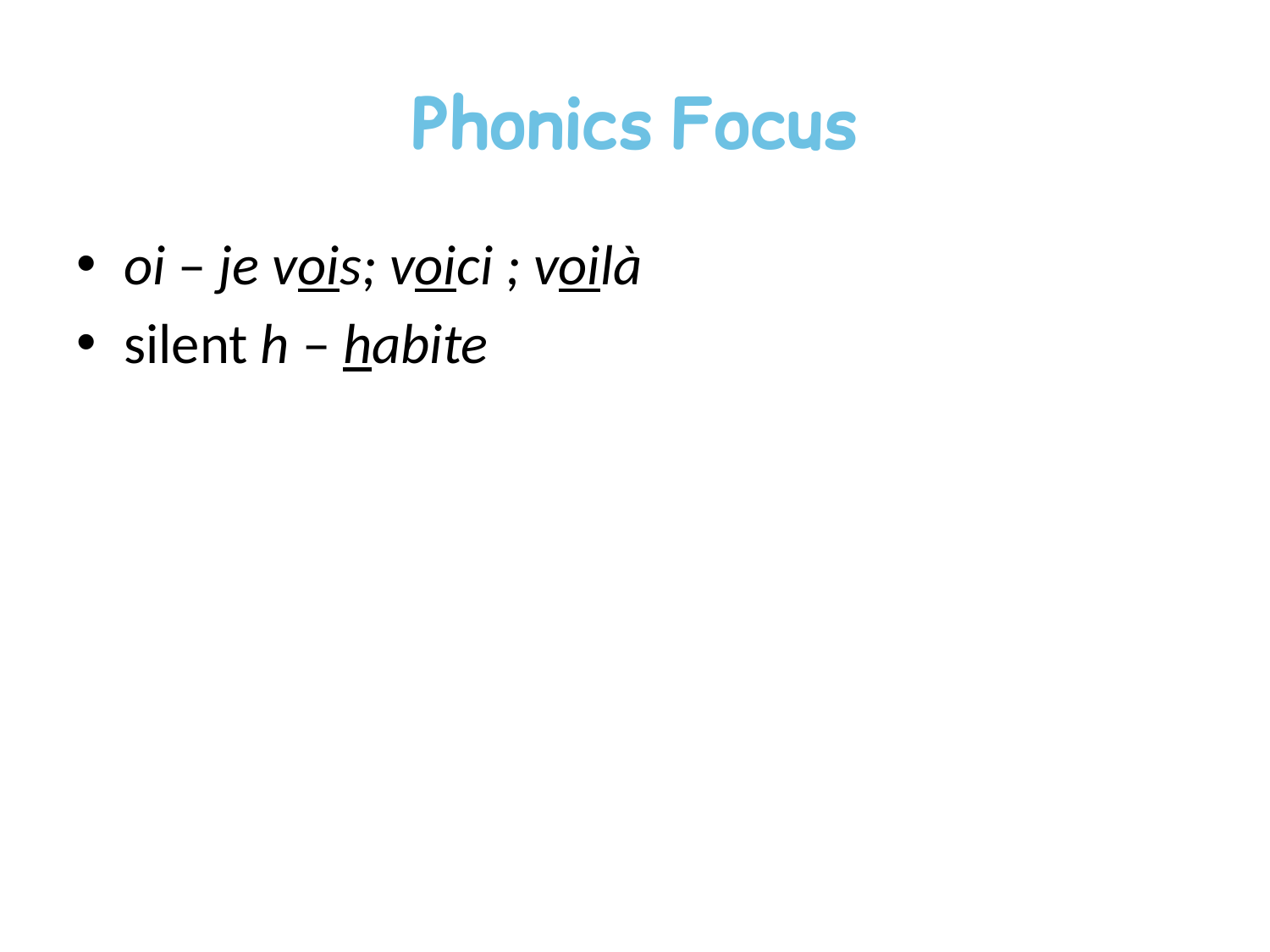

# Phonics Focus
oi – je vois; voici ; voilà
silent h – habite